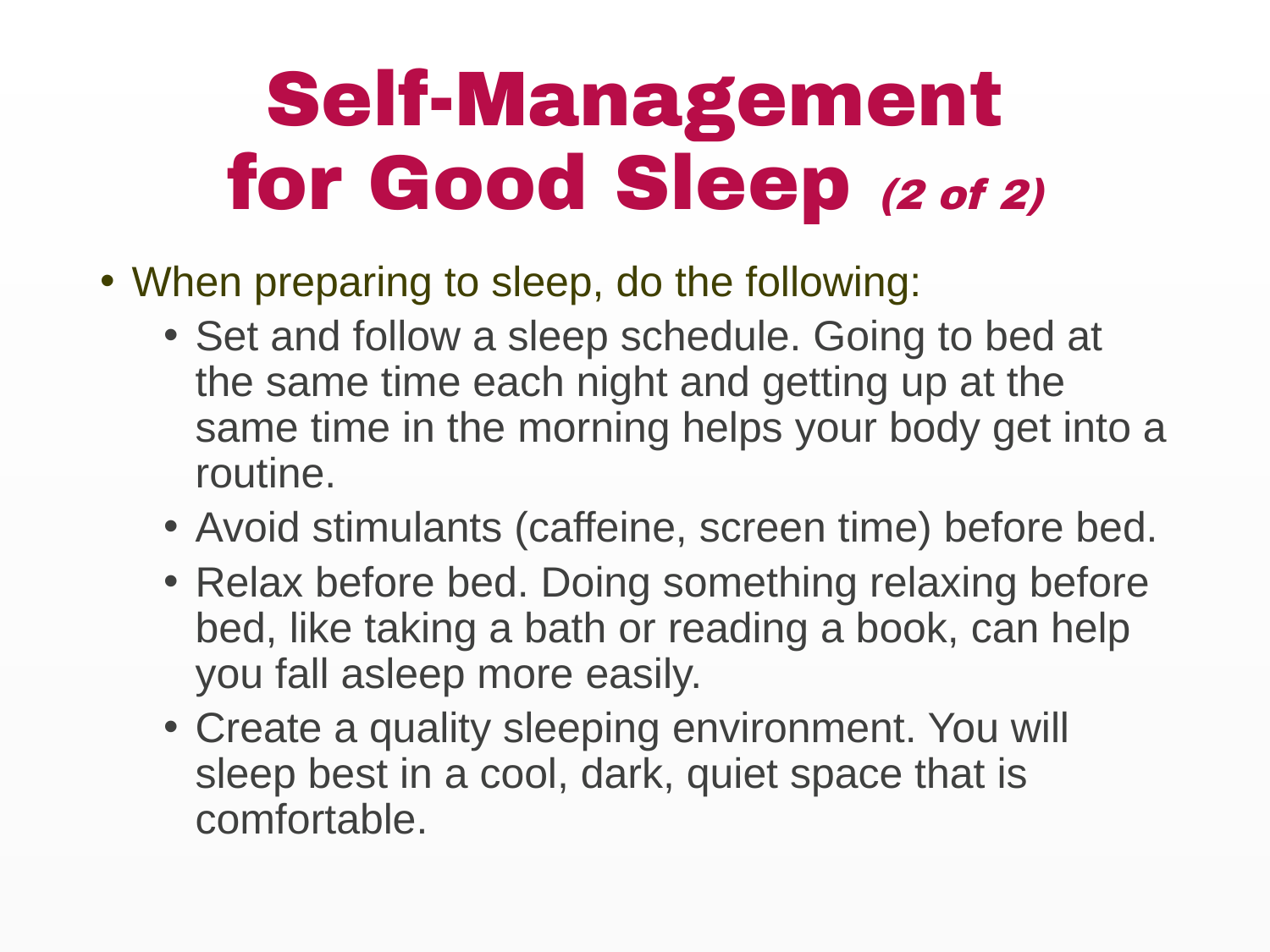

# Self-Management for Good Sleep (2 of 2)
When preparing to sleep, do the following:
Set and follow a sleep schedule. Going to bed at the same time each night and getting up at the same time in the morning helps your body get into a routine.
Avoid stimulants (caffeine, screen time) before bed.
Relax before bed. Doing something relaxing before bed, like taking a bath or reading a book, can help you fall asleep more easily.
Create a quality sleeping environment. You will sleep best in a cool, dark, quiet space that is comfortable.